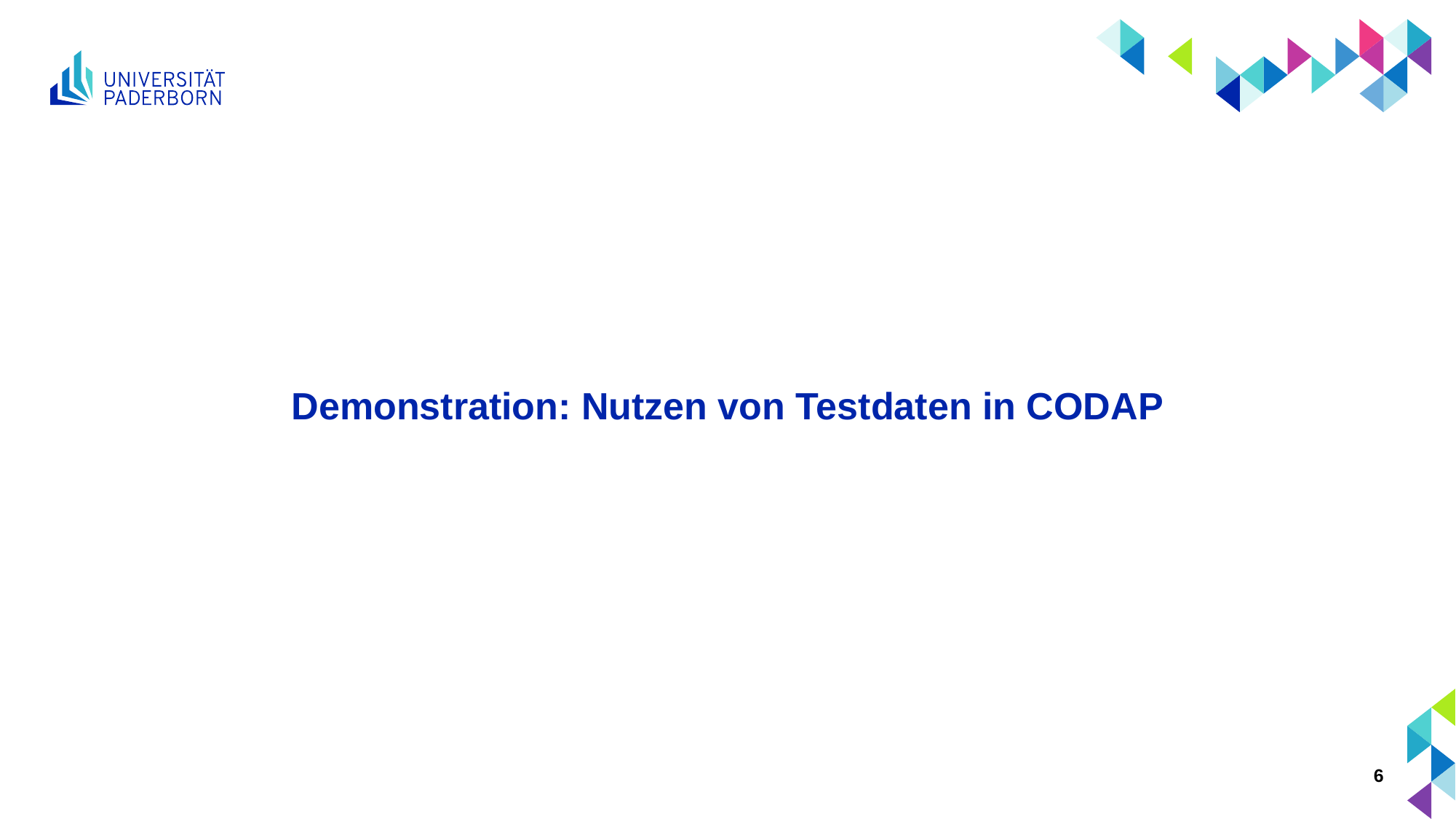

# Demonstration: Nutzen von Testdaten in CODAP
6